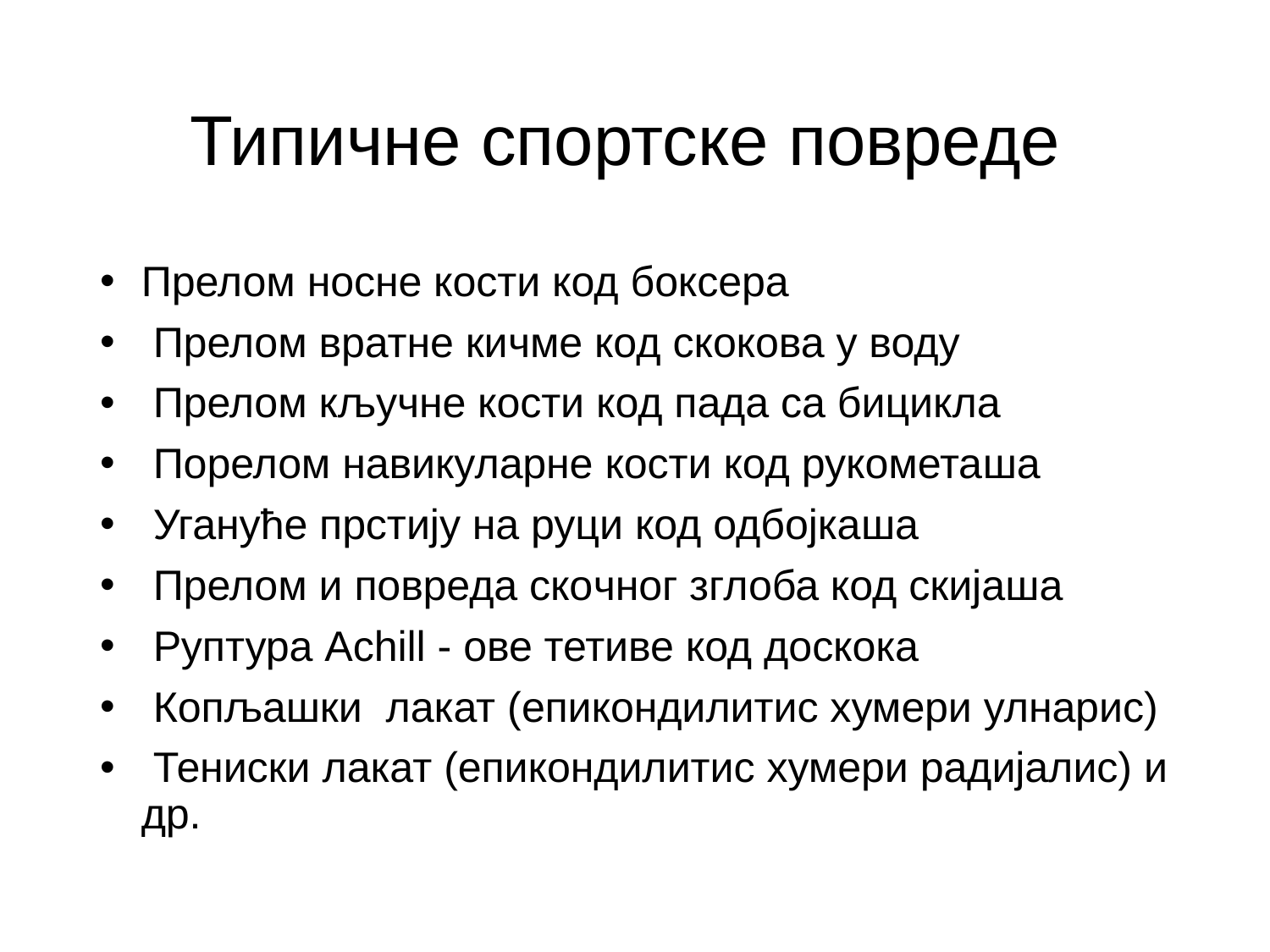

# Типичне спортске повреде
 Прелом носне кости код боксера
  Прелом вратне кичме код скокова у воду
  Прелом кључне кости код пада са бицикла
  Порелом навикуларне кости код рукометаша
  Угануће прстију на руци код одбојкаша
  Прелом и повреда скочног зглоба код скијаша
  Руптура Аchill - ове тетиве код доскока
  Копљашки  лакат (епикондилитис хумери улнарис)
  Тениски лакат (епикондилитис хумери радијалис) и  др.